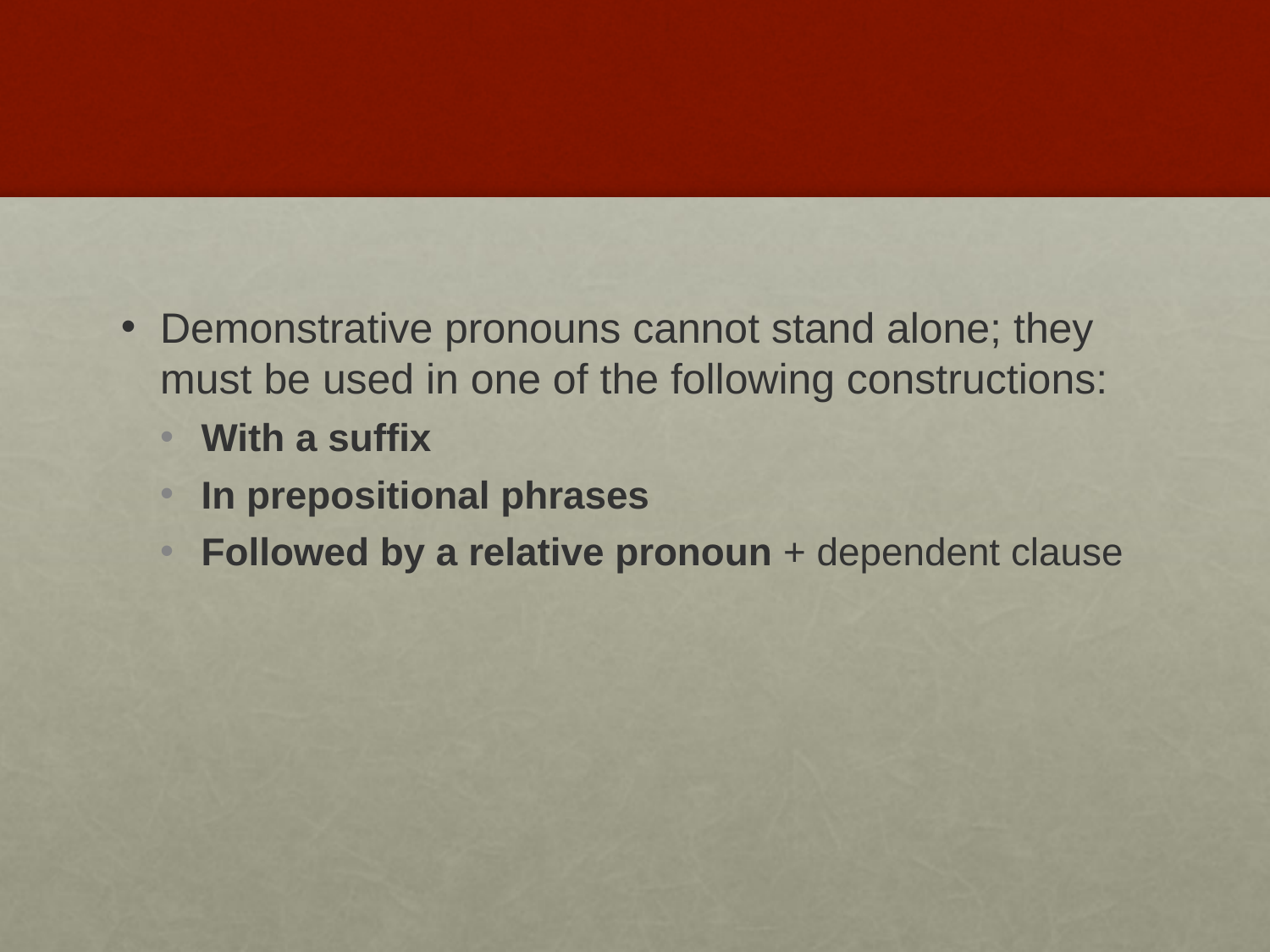

Demonstrative pronouns cannot stand alone; they must be used in one of the following constructions:
With a suffix
In prepositional phrases
Followed by a relative pronoun + dependent clause